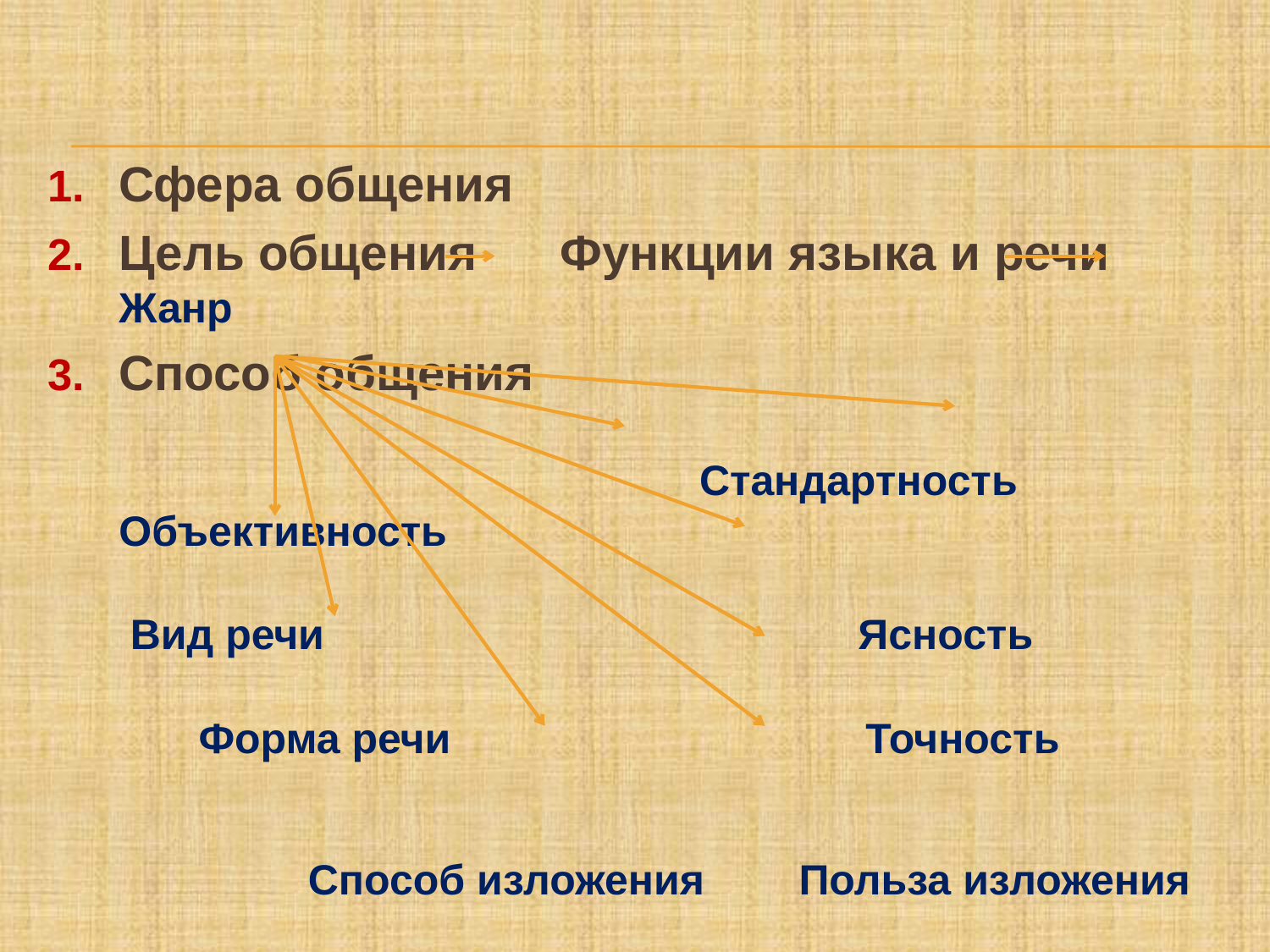

Сфера общения
Цель общения       Функции языка и речи            Жанр
Способ общения

                                                       Стандартность    Объективность

       Вид речи                                                            Ясность

                 Форма речи                                   Точность

                      Способ изложения        Польза изложения